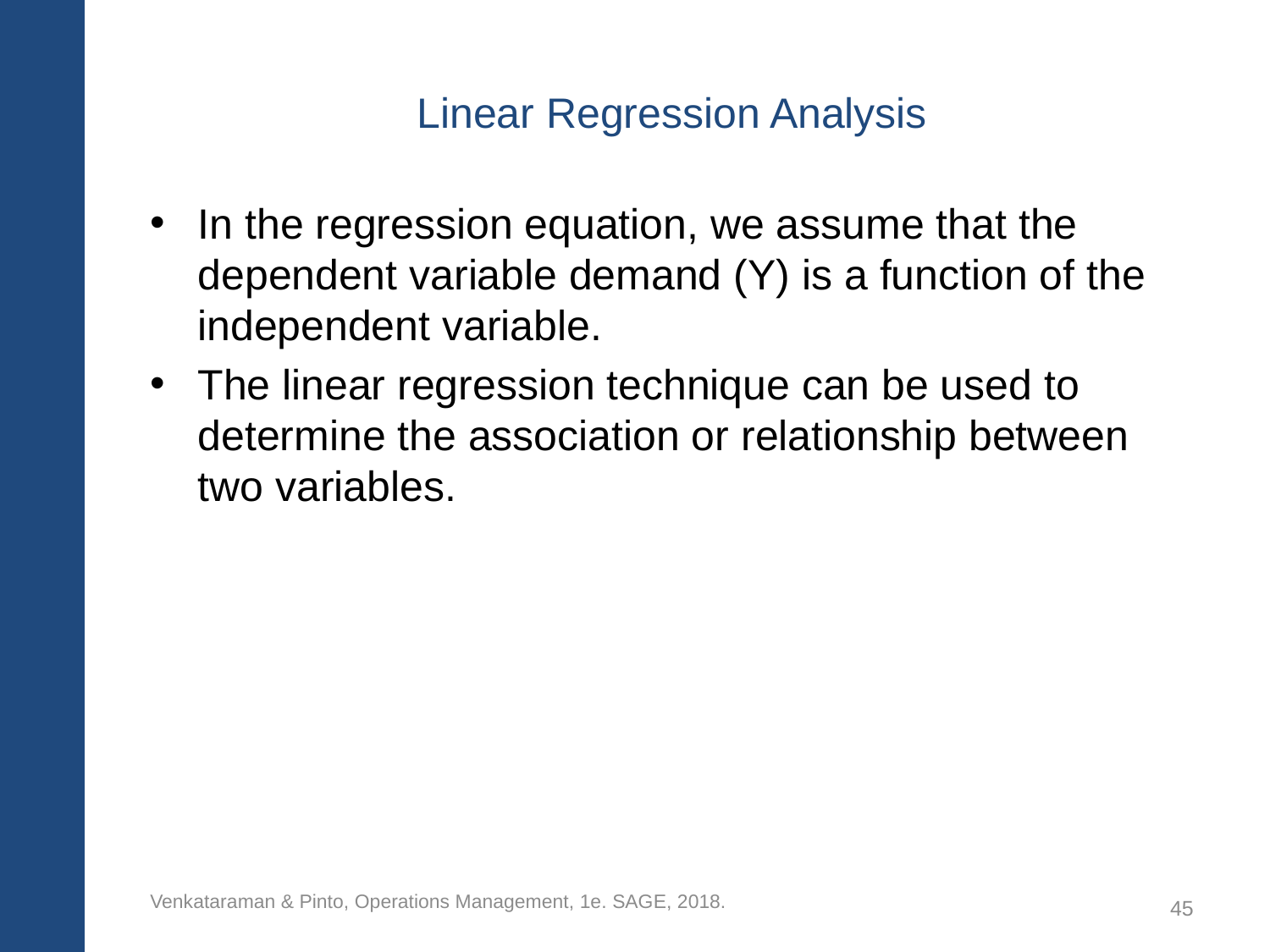

# Linear Regression Analysis
In the regression equation, we assume that the dependent variable demand (Y) is a function of the independent variable.
The linear regression technique can be used to determine the association or relationship between two variables.
Venkataraman & Pinto, Operations Management, 1e. SAGE, 2018.
45